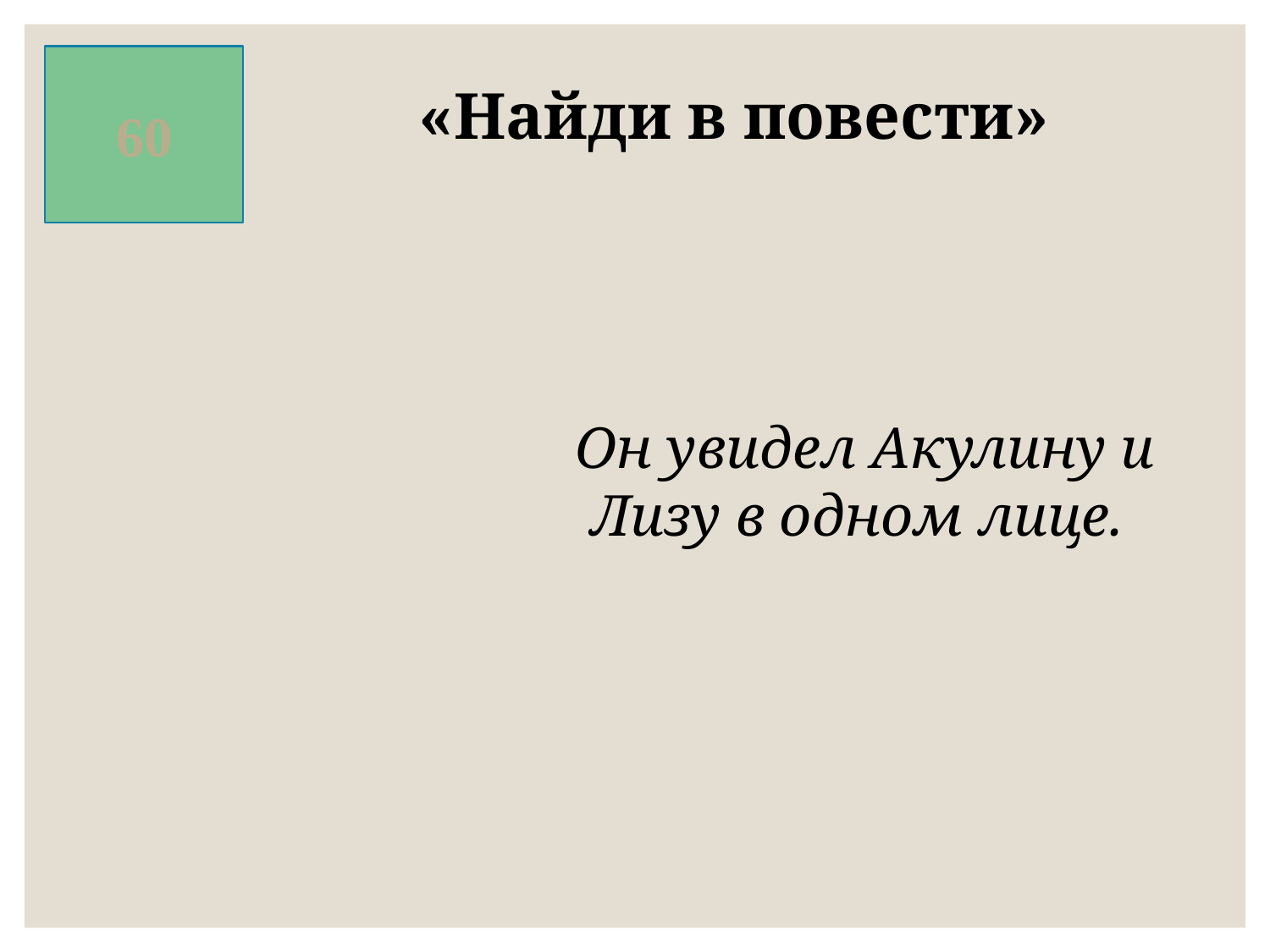

60
«Найди в повести»
Он увидел Акулину и Лизу в одном лице.